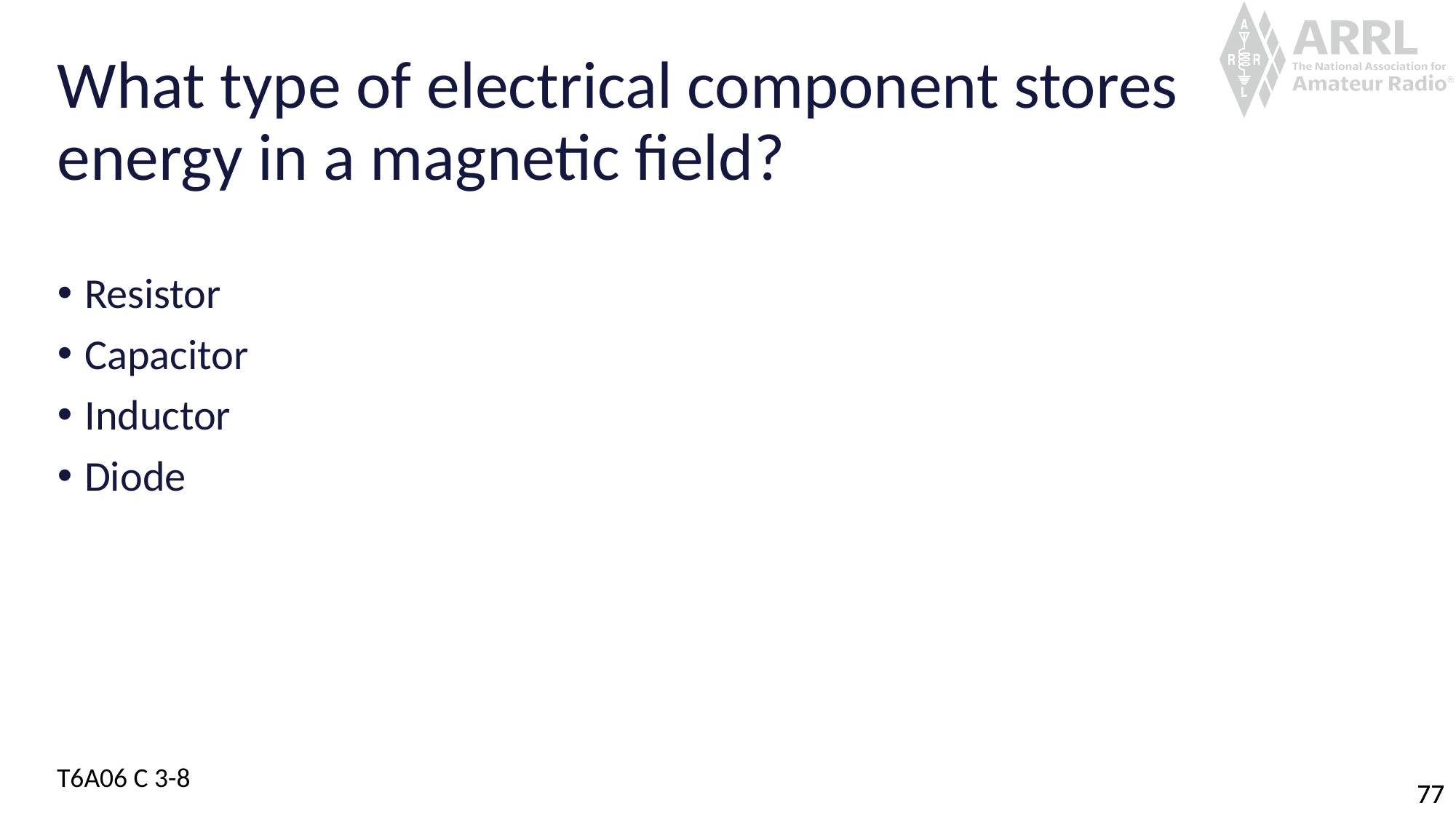

# What type of electrical component stores energy in a magnetic field?
Resistor
Capacitor
Inductor
Diode
T6A06 C 3-8